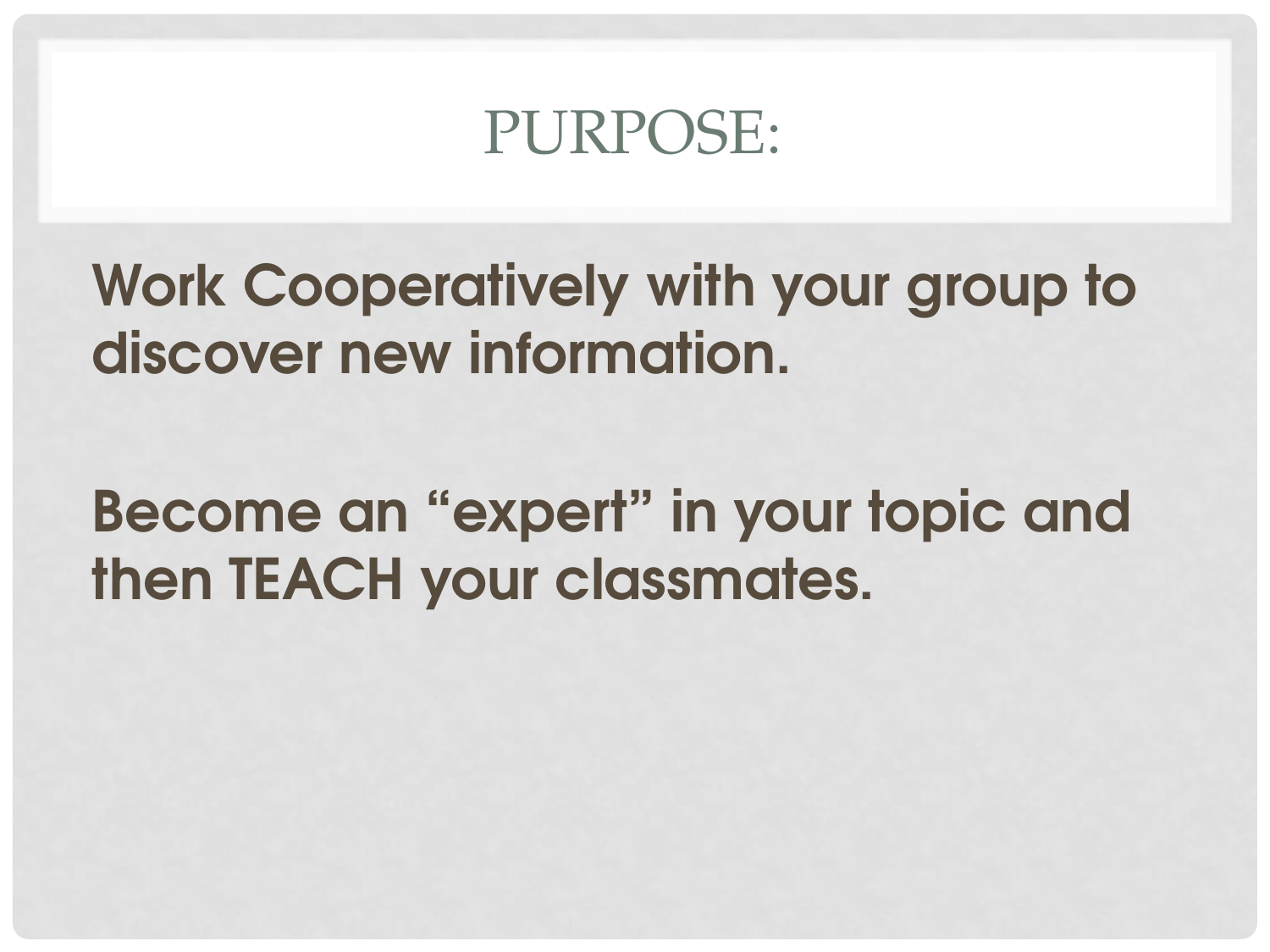

# Purpose:
Work Cooperatively with your group to discover new information.

Become an “expert” in your topic and then TEACH your classmates.